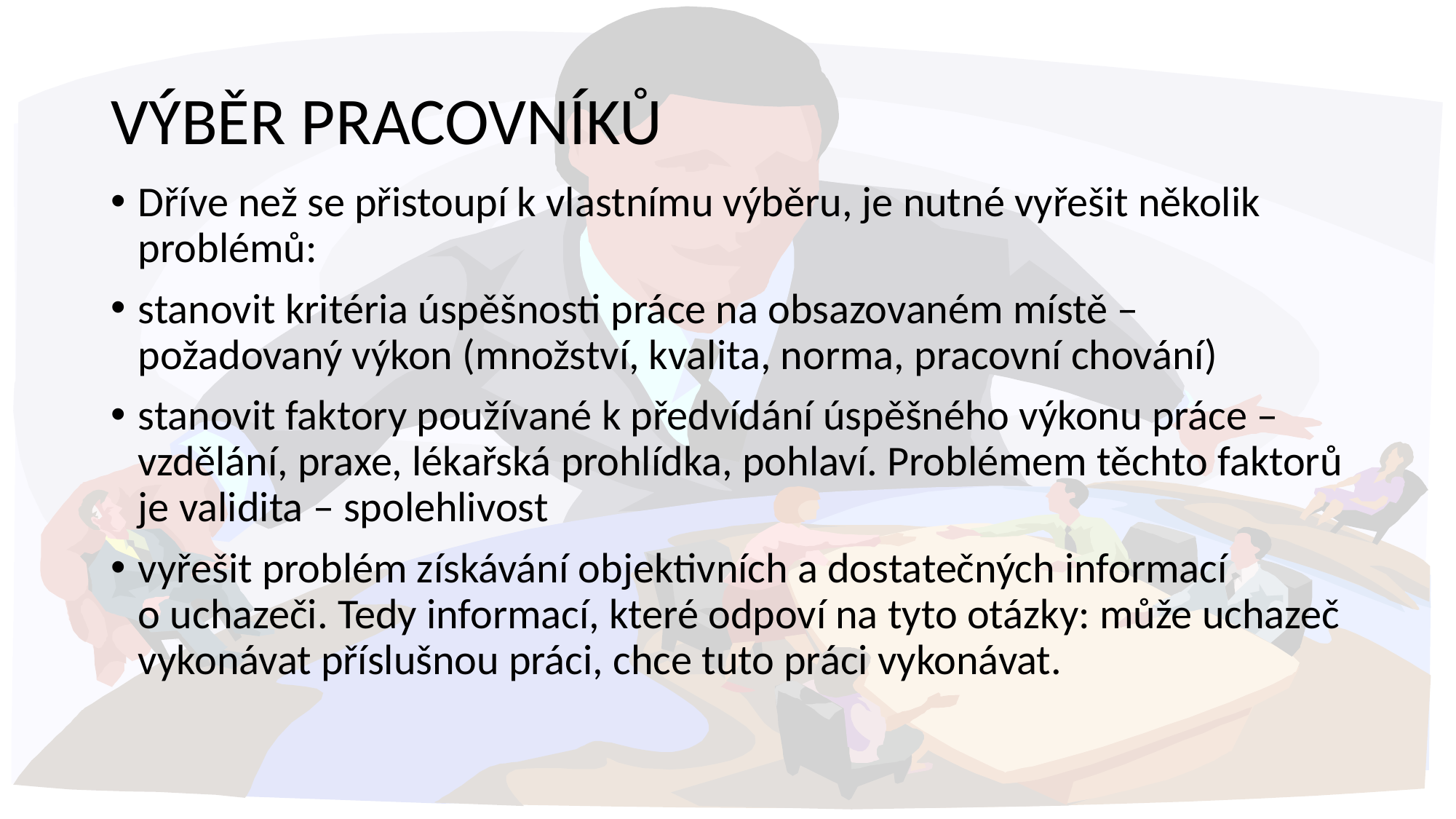

# VÝBĚR PRACOVNÍKŮ
Dříve než se přistoupí k vlastnímu výběru, je nutné vyřešit několik problémů:
stanovit kritéria úspěšnosti práce na obsazovaném místě – požadovaný výkon (množství, kvalita, norma, pracovní chování)
stanovit faktory používané k předvídání úspěšného výkonu práce – vzdělání, praxe, lékařská prohlídka, pohlaví. Problémem těchto faktorů je validita – spolehlivost
vyřešit problém získávání objektivních a dostatečných informací
o uchazeči. Tedy informací, které odpoví na tyto otázky: může uchazeč vykonávat příslušnou práci, chce tuto práci vykonávat.